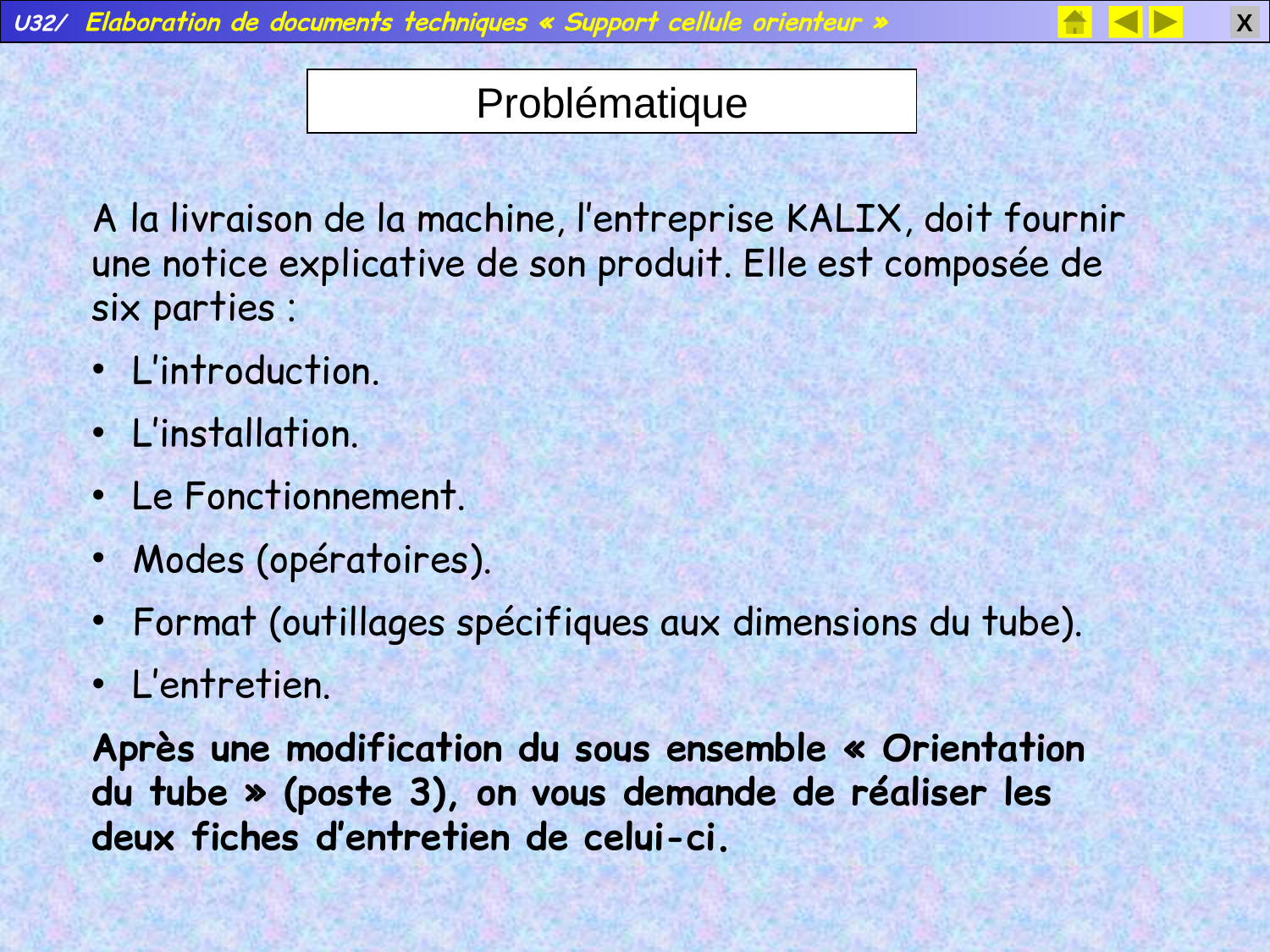

Problématique
A la livraison de la machine, l’entreprise KALIX, doit fournir une notice explicative de son produit. Elle est composée de six parties :
 L’introduction.
 L’installation.
 Le Fonctionnement.
 Modes (opératoires).
 Format (outillages spécifiques aux dimensions du tube).
 L’entretien.
Après une modification du sous ensemble « Orientation du tube » (poste 3), on vous demande de réaliser les deux fiches d’entretien de celui-ci.